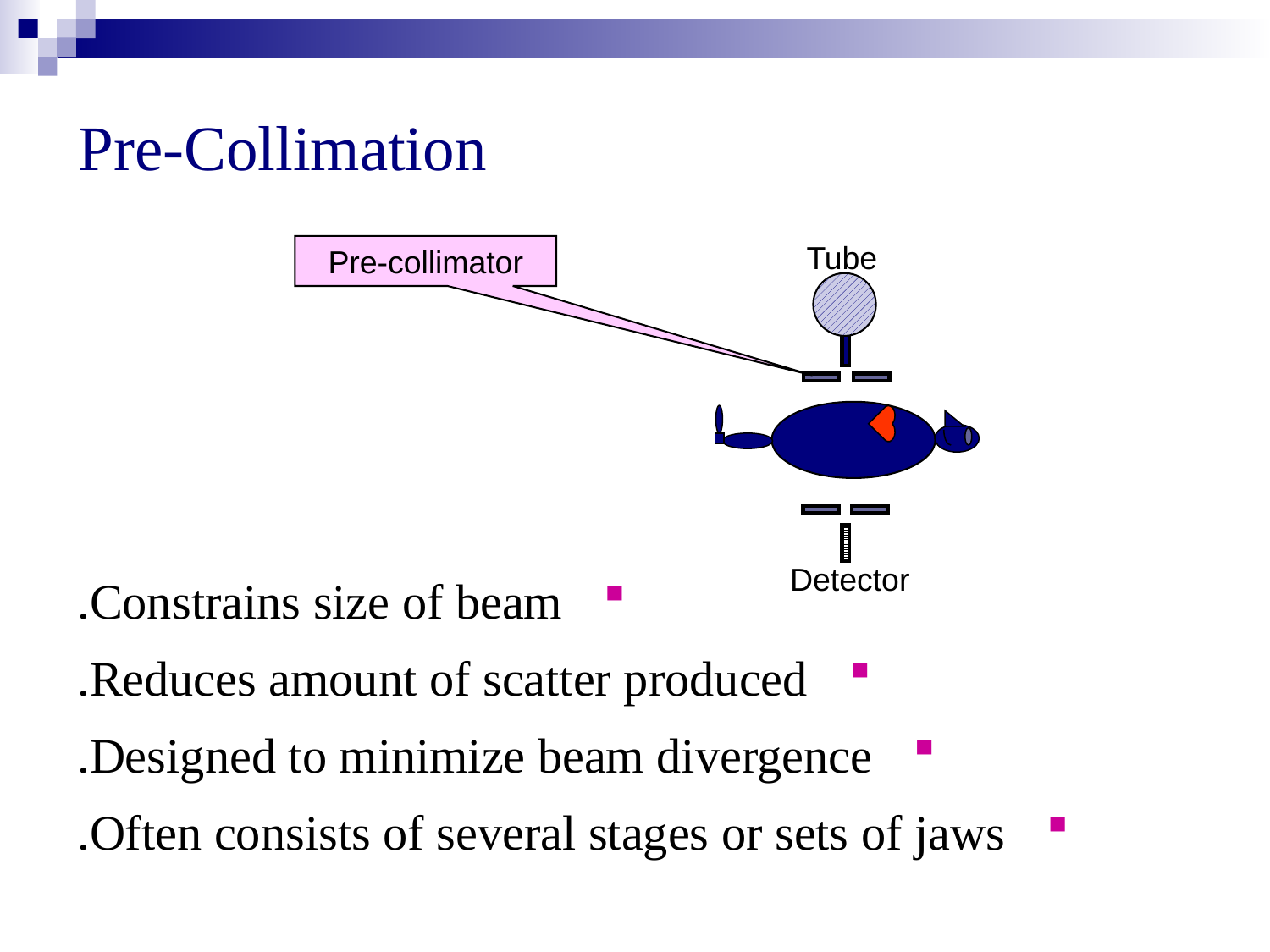

# Pre-Collimation
Pre-collimator
Tube

Detector
Constrains size of beam.
Reduces amount of scatter produced.
Designed to minimize beam divergence.
Often consists of several stages or sets of jaws.